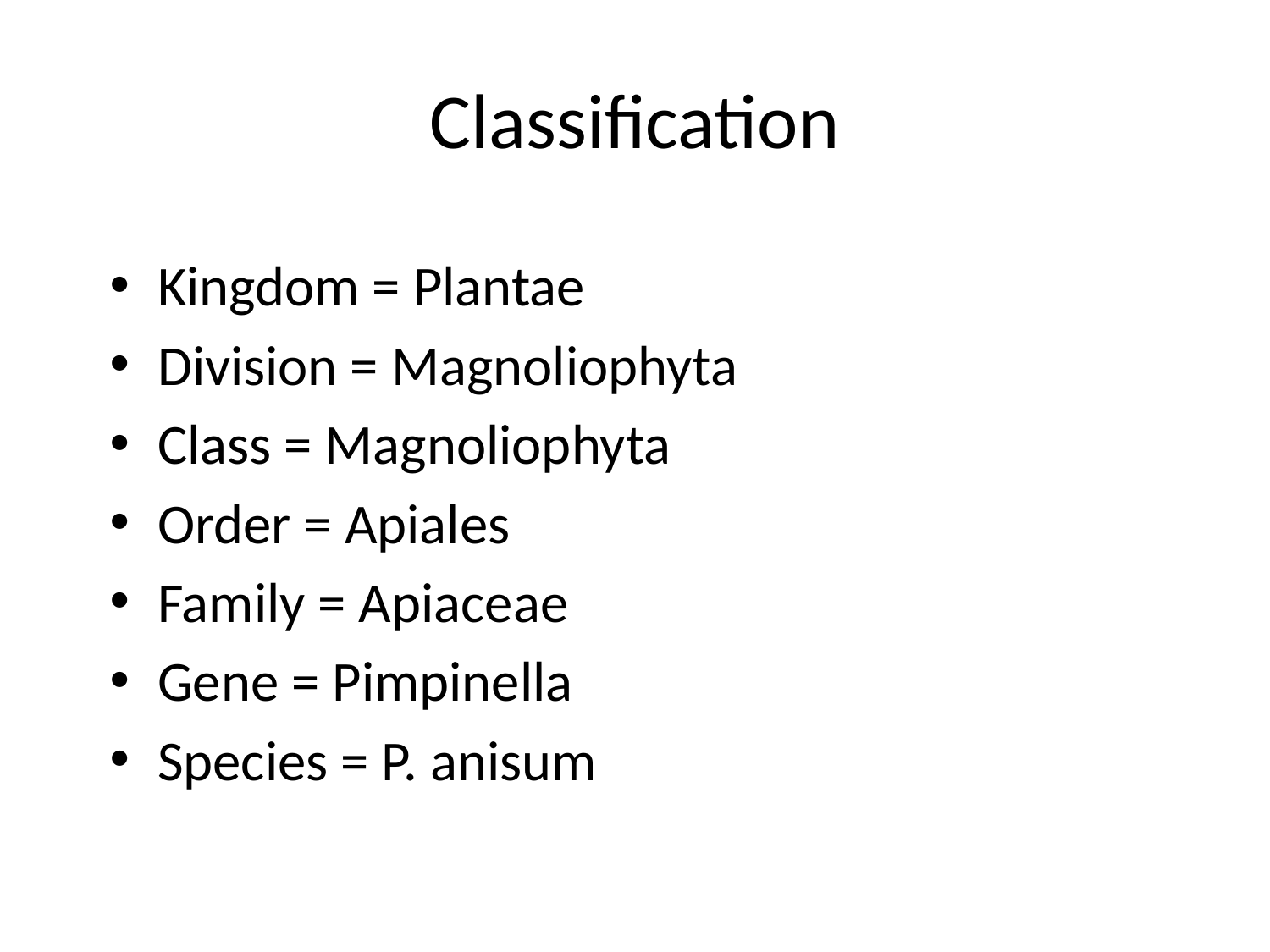

# Classification
Kingdom = Plantae
Division = Magnoliophyta
Class = Magnoliophyta
Order = Apiales
Family = Apiaceae
Gene = Pimpinella
Species = P. anisum